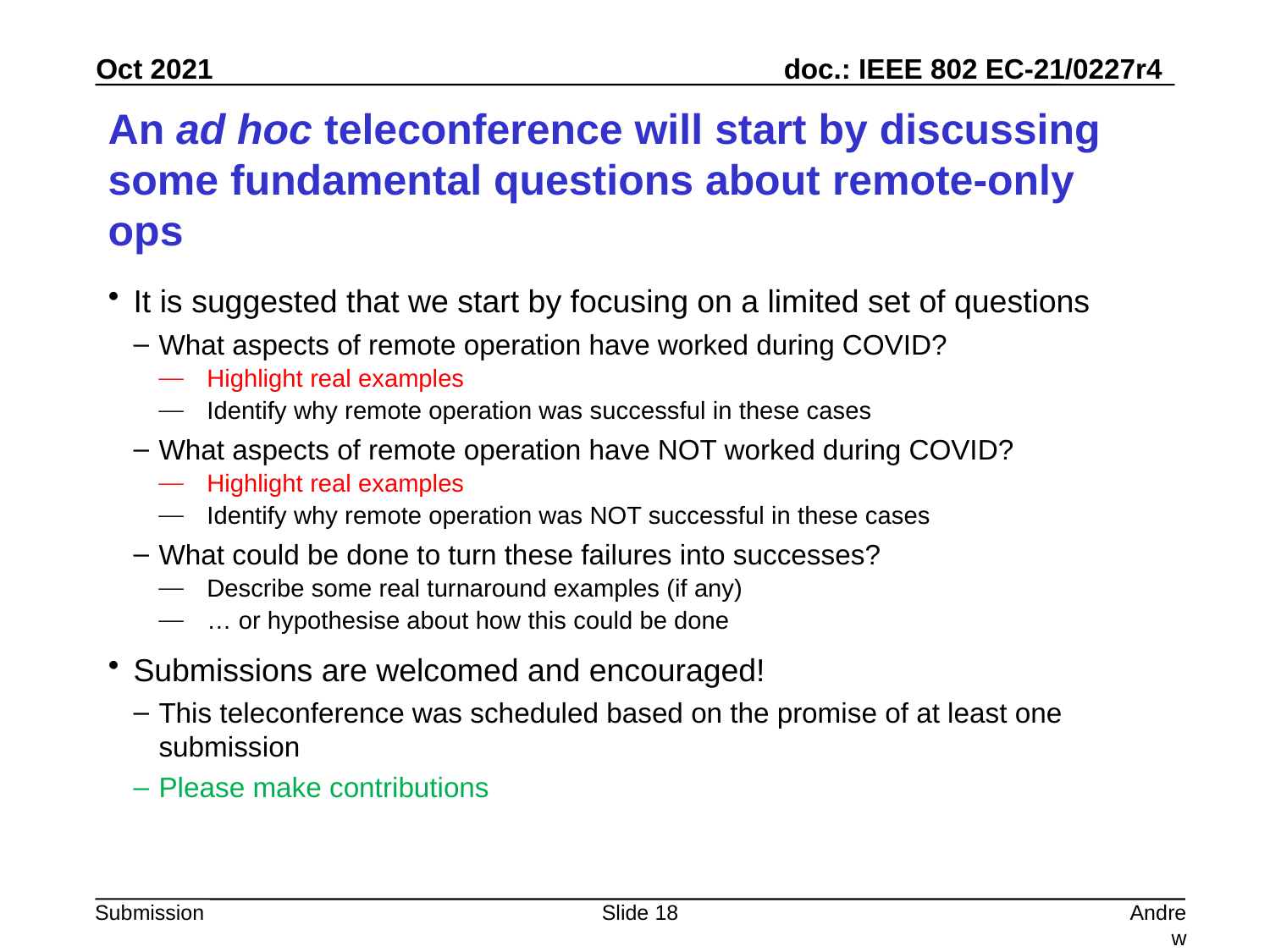

# An ad hoc teleconference will start by discussing some fundamental questions about remote-only ops
It is suggested that we start by focusing on a limited set of questions
What aspects of remote operation have worked during COVID?
Highlight real examples
Identify why remote operation was successful in these cases
What aspects of remote operation have NOT worked during COVID?
Highlight real examples
Identify why remote operation was NOT successful in these cases
What could be done to turn these failures into successes?
Describe some real turnaround examples (if any)
… or hypothesise about how this could be done
Submissions are welcomed and encouraged!
This teleconference was scheduled based on the promise of at least one submission
Please make contributions

Slide 18
Andrew Myles, Cisco